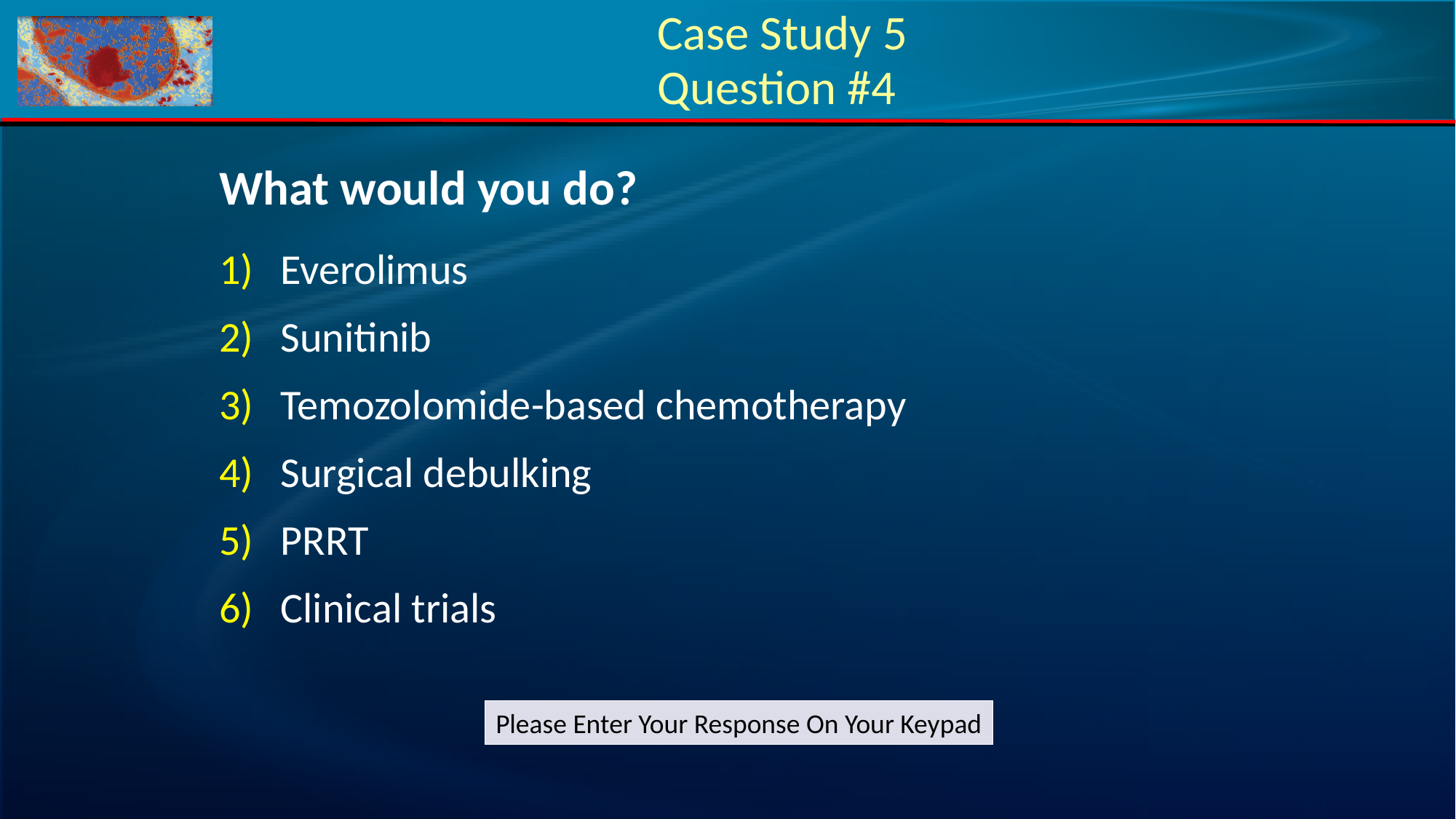

Case Study 5
Question #4
What would you do?
Everolimus
Sunitinib
Temozolomide-based chemotherapy
Surgical debulking
PRRT
Clinical trials
Please Enter Your Response On Your Keypad